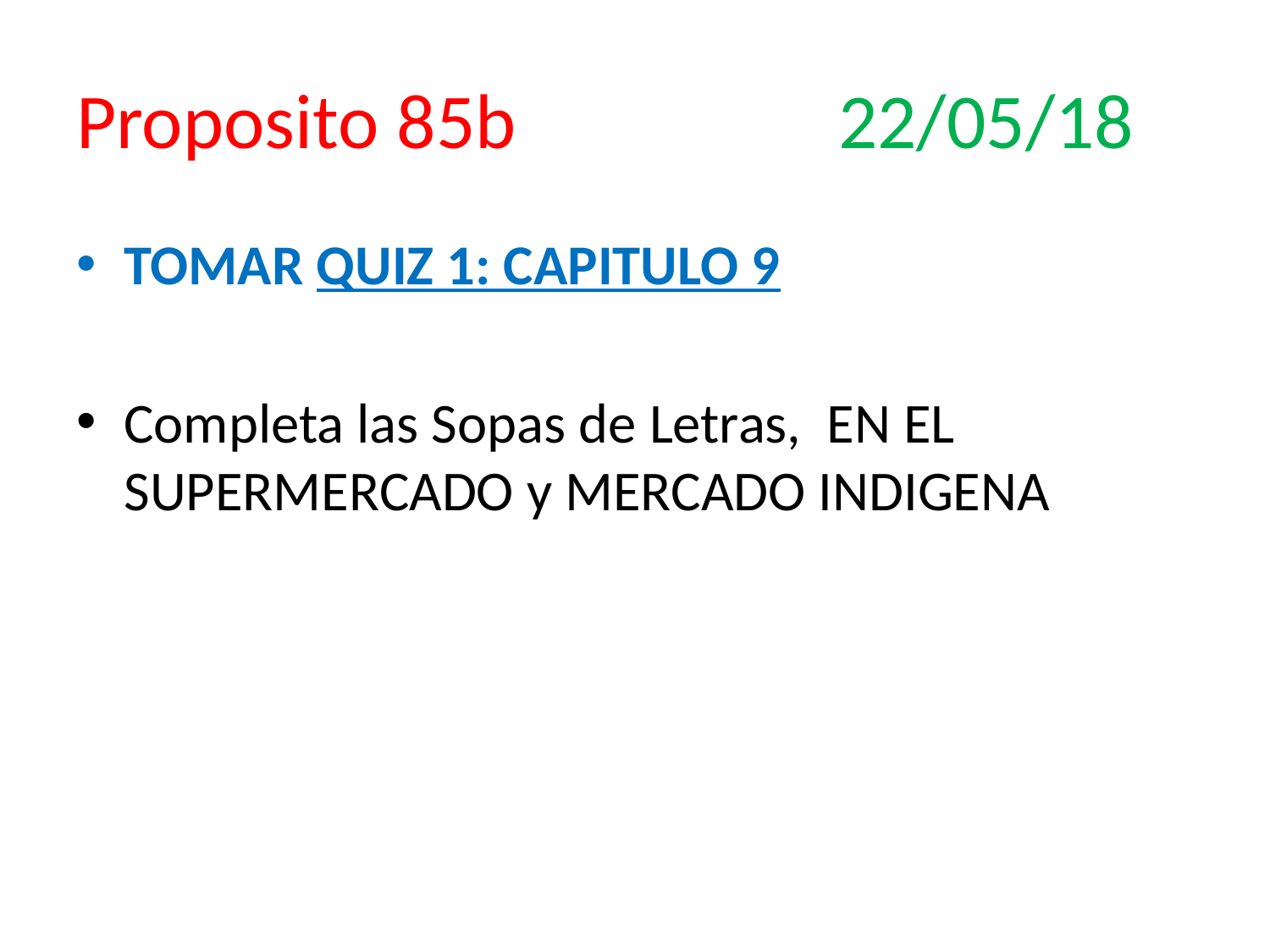

# Proposito 85b			22/05/18
TOMAR QUIZ 1: CAPITULO 9

Completa las Sopas de Letras,  EN EL SUPERMERCADO y MERCADO INDIGENA